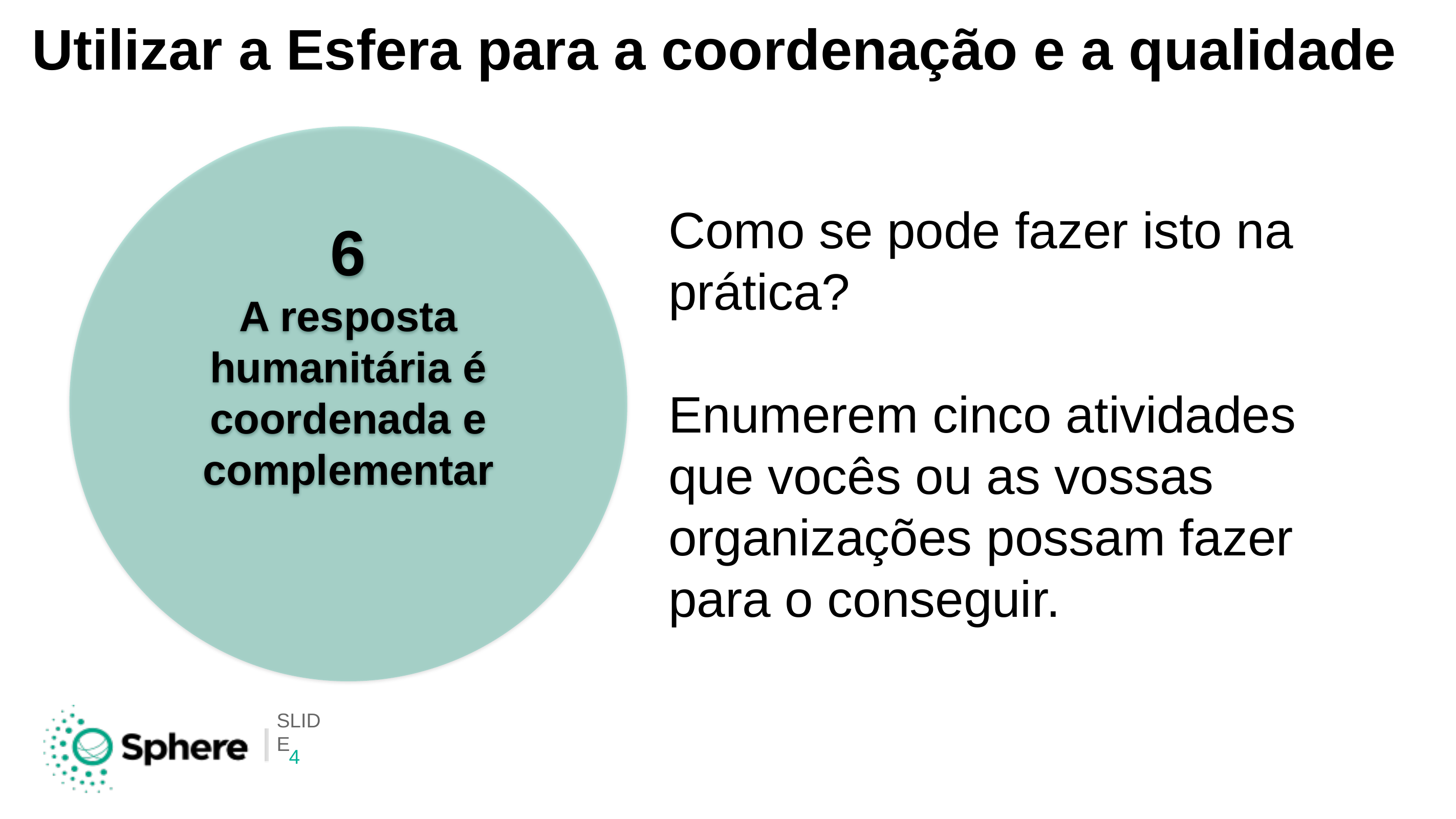

# Utilizar a Esfera para a coordenação e a qualidade
6
A resposta humanitária é coordenada e complementar

Como se pode fazer isto na prática?

Enumerem cinco atividades que vocês ou as vossas organizações possam fazer para o conseguir.
4